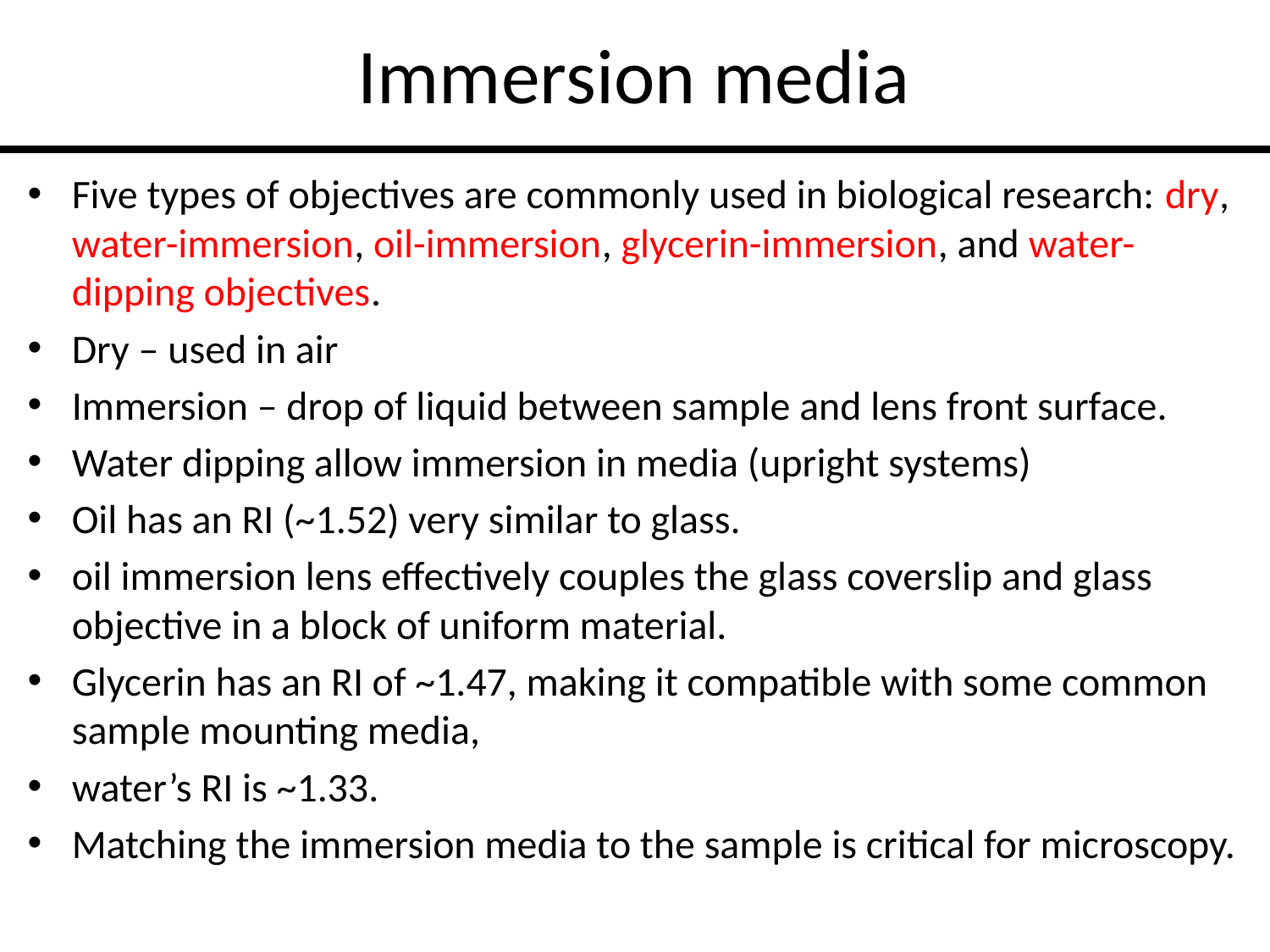

# Immersion media
Five types of objectives are commonly used in biological research: dry, water-immersion, oil-immersion, glycerin-immersion, and water-dipping objectives.
Dry – used in air
Immersion – drop of liquid between sample and lens front surface.
Water dipping allow immersion in media (upright systems)
Oil has an RI (~1.52) very similar to glass.
oil immersion lens effectively couples the glass coverslip and glass objective in a block of uniform material.
Glycerin has an RI of ~1.47, making it compatible with some common sample mounting media,
water’s RI is ~1.33.
Matching the immersion media to the sample is critical for microscopy.